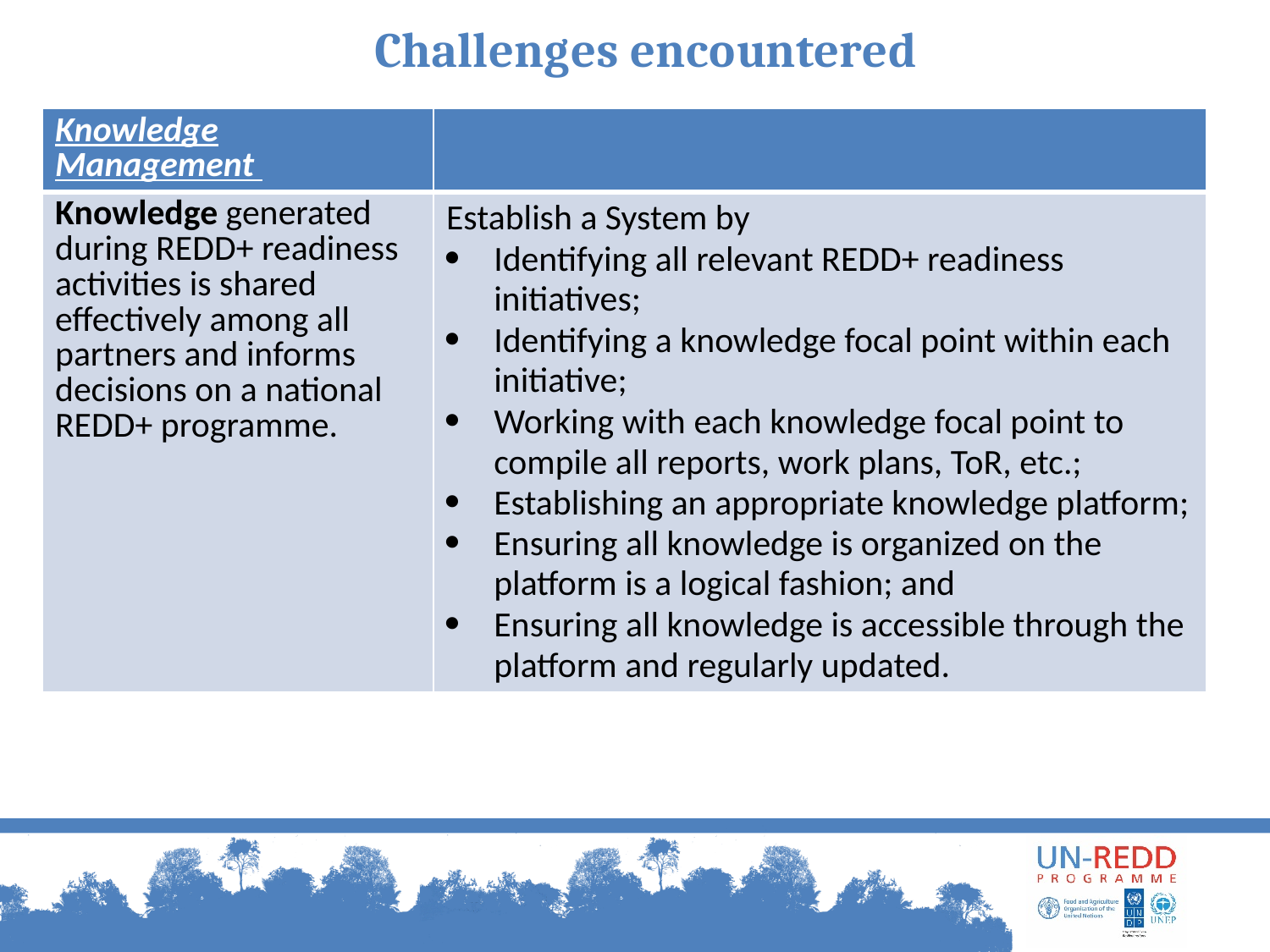

Challenges encountered
| Knowledge Management |  |
| --- | --- |
| Knowledge generated during REDD+ readiness activities is shared effectively among all partners and informs decisions on a national REDD+ programme. | Establish a System by Identifying all relevant REDD+ readiness initiatives; Identifying a knowledge focal point within each initiative; Working with each knowledge focal point to compile all reports, work plans, ToR, etc.; Establishing an appropriate knowledge platform; Ensuring all knowledge is organized on the platform is a logical fashion; and Ensuring all knowledge is accessible through the platform and regularly updated. |